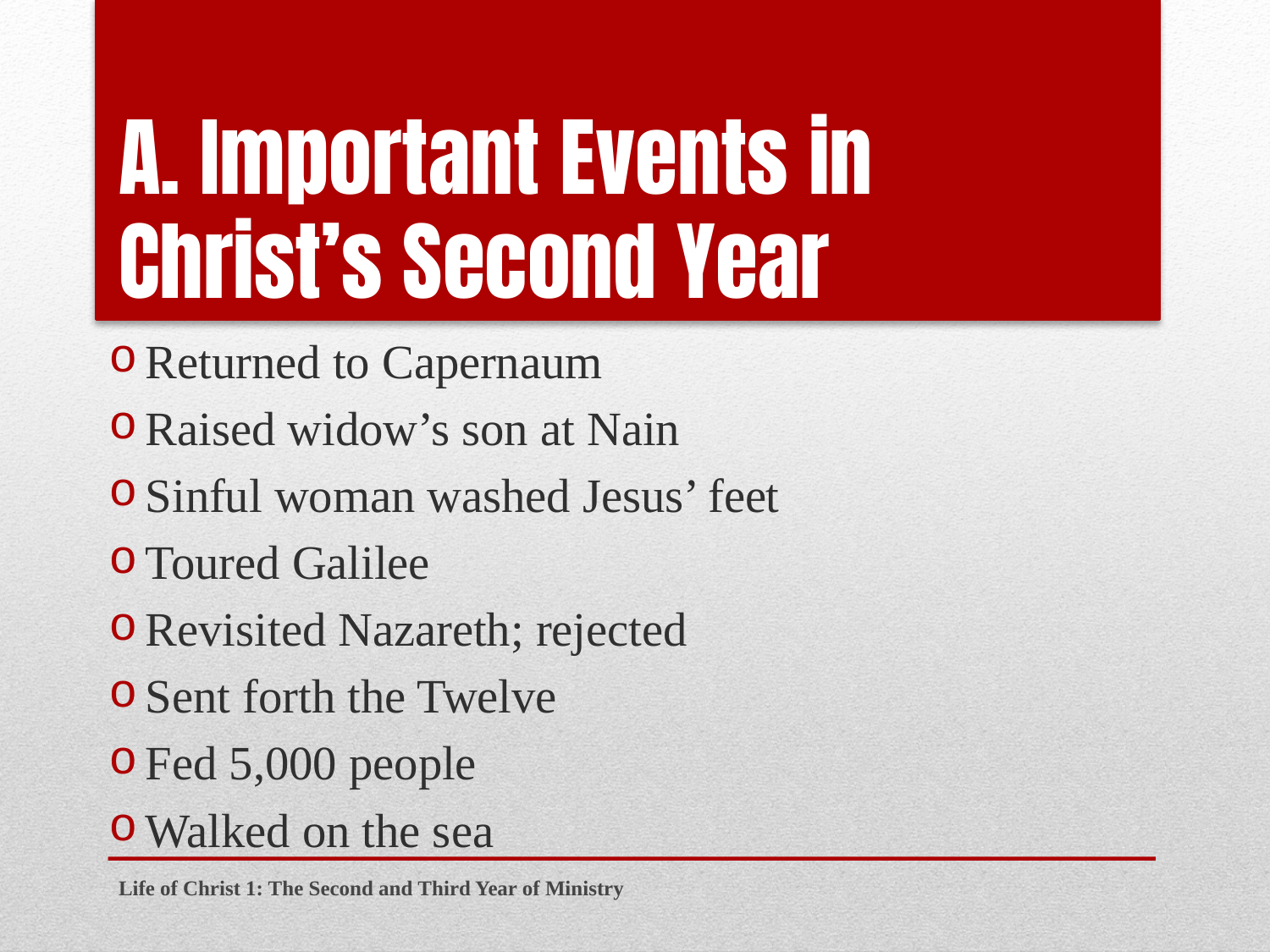

# A. Important Events in Christ’s Second Year
Returned to Capernaum
Raised widow’s son at Nain
Sinful woman washed Jesus’ feet
Toured Galilee
Revisited Nazareth; rejected
Sent forth the Twelve
Fed 5,000 people
Walked on the sea

Life of Christ 1: The Second and Third Year of Ministry